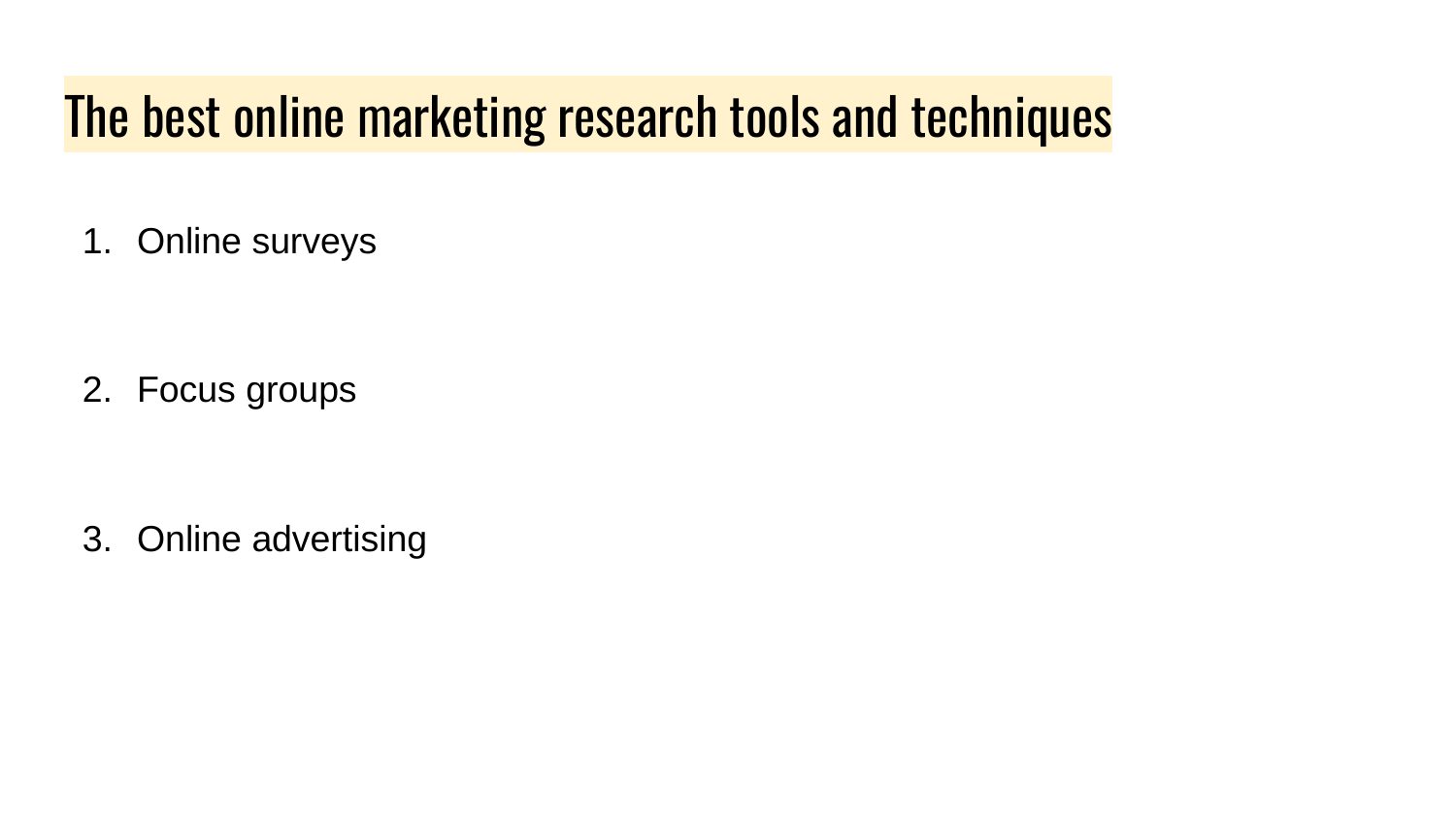

# The best online marketing research tools and techniques
Online surveys

Focus groups

Online advertising